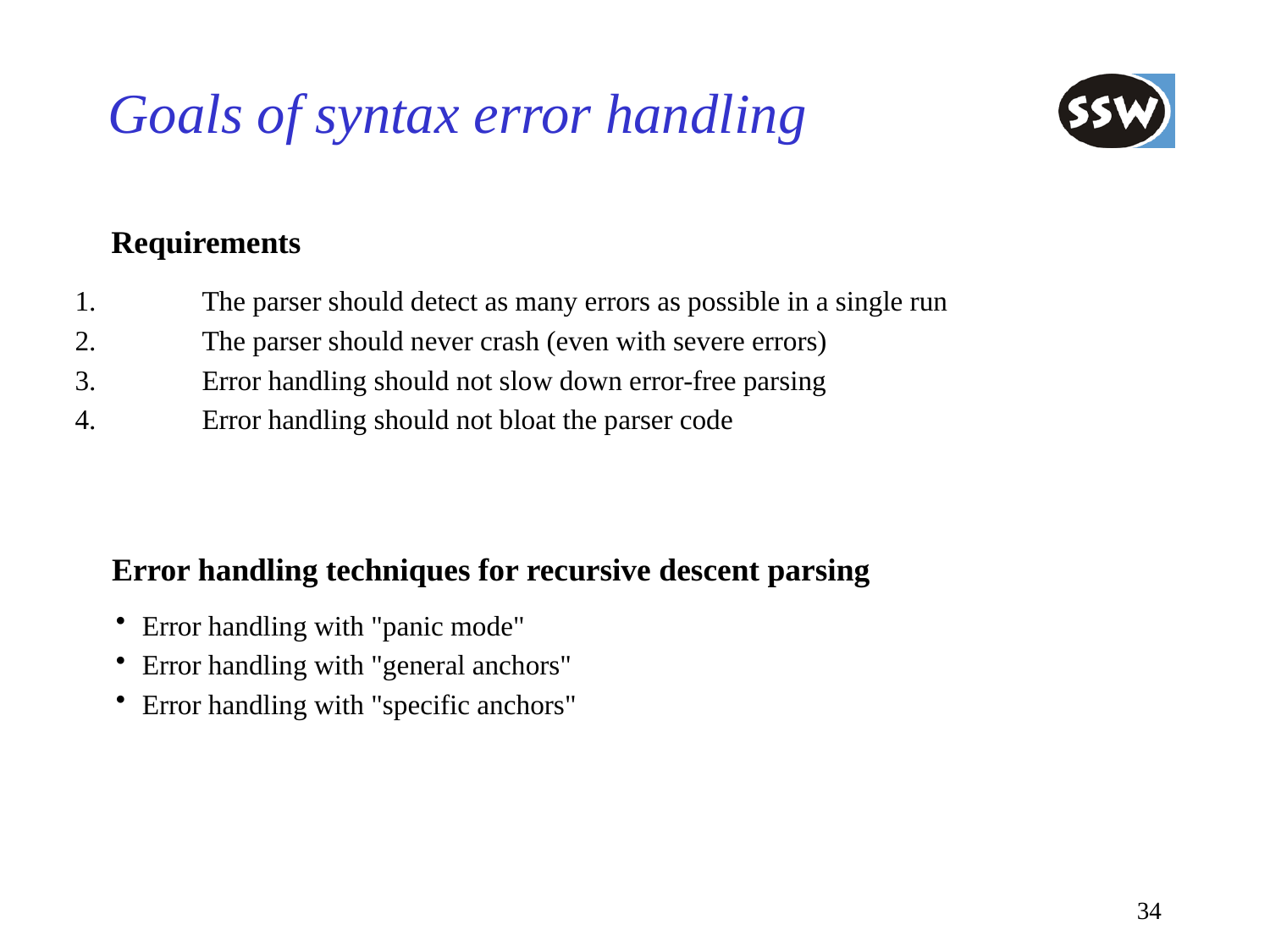

# Goals of syntax error handling
Requirements
1.	The parser should detect as many errors as possible in a single run
2.	The parser should never crash (even with severe errors)
3.	Error handling should not slow down error-free parsing
4.	Error handling should not bloat the parser code
Error handling techniques for recursive descent parsing
Error handling with "panic mode"
Error handling with "general anchors"
Error handling with "specific anchors"
34